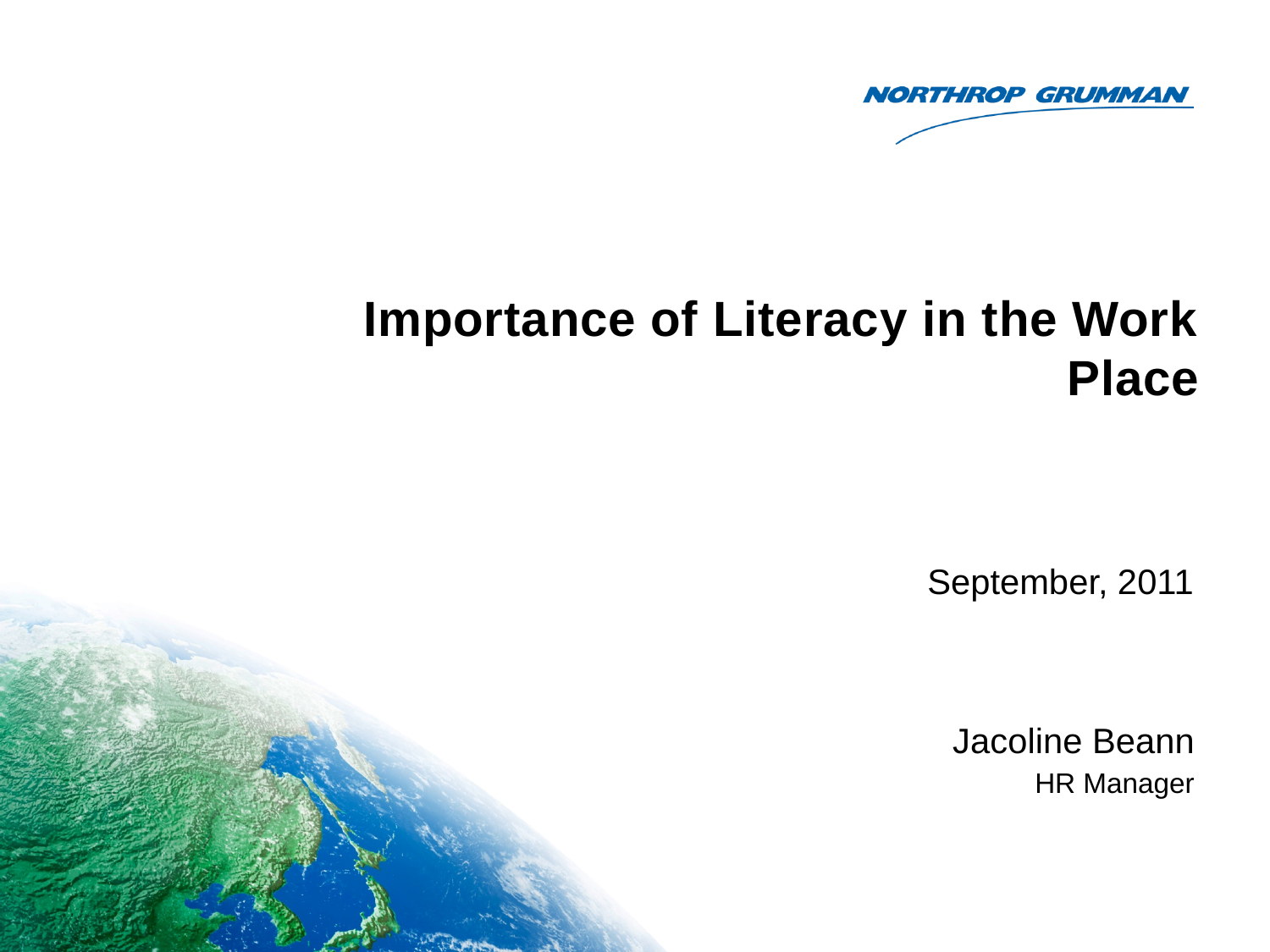

# Importance of Literacy in the Work Place
September, 2011
Jacoline Beann
HR Manager